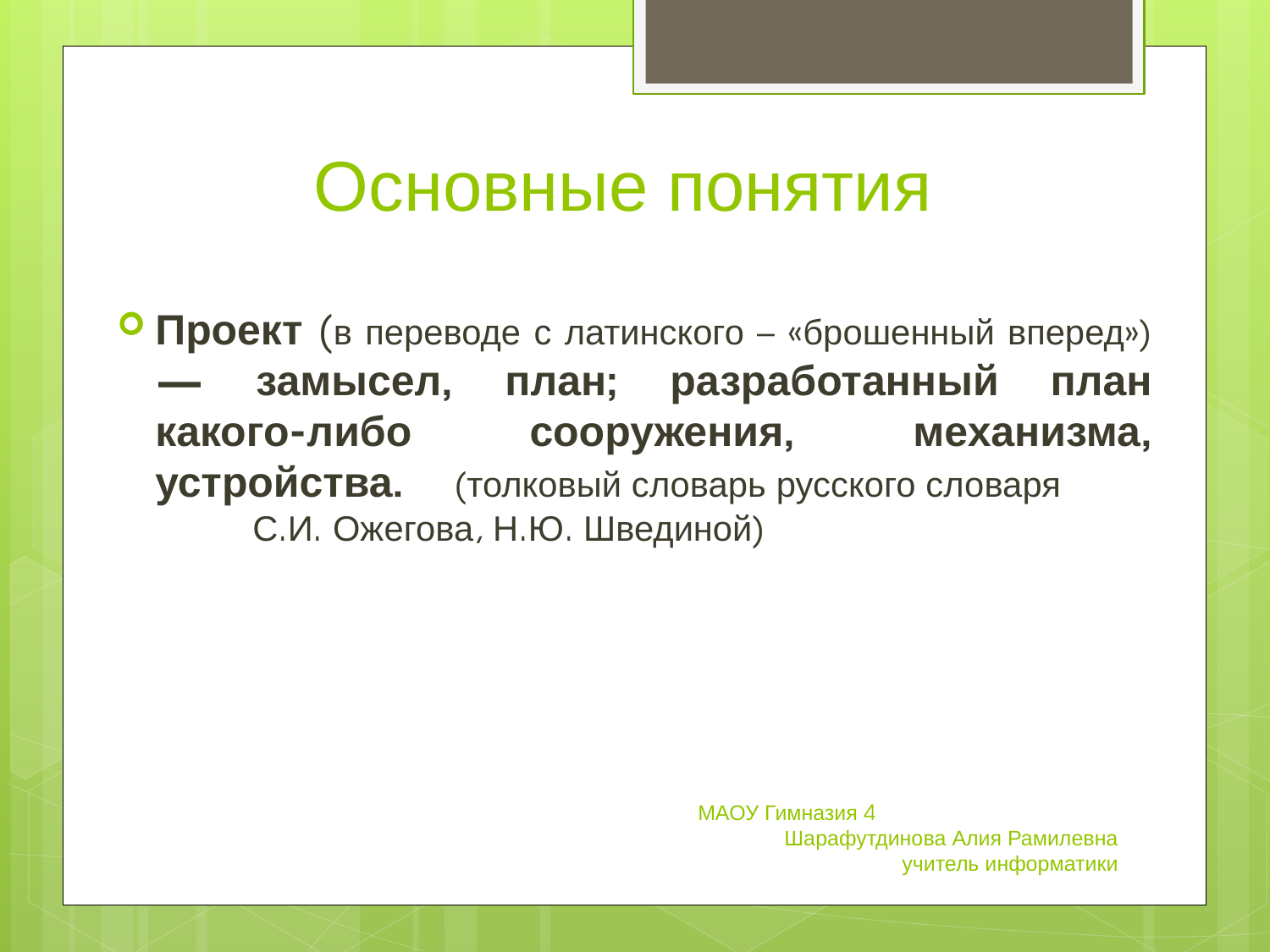

# Основные понятия
Проект (в переводе с латинского – «брошенный вперед») ― замысел, план; разработанный план какого-либо сооружения, механизма, устройства.    (толковый словарь русского словаря                    С.И. Ожегова, Н.Ю. Швединой)
МАОУ Гимназия 4                                          Шарафутдинова Алия Рамилевна
 учитель информатики